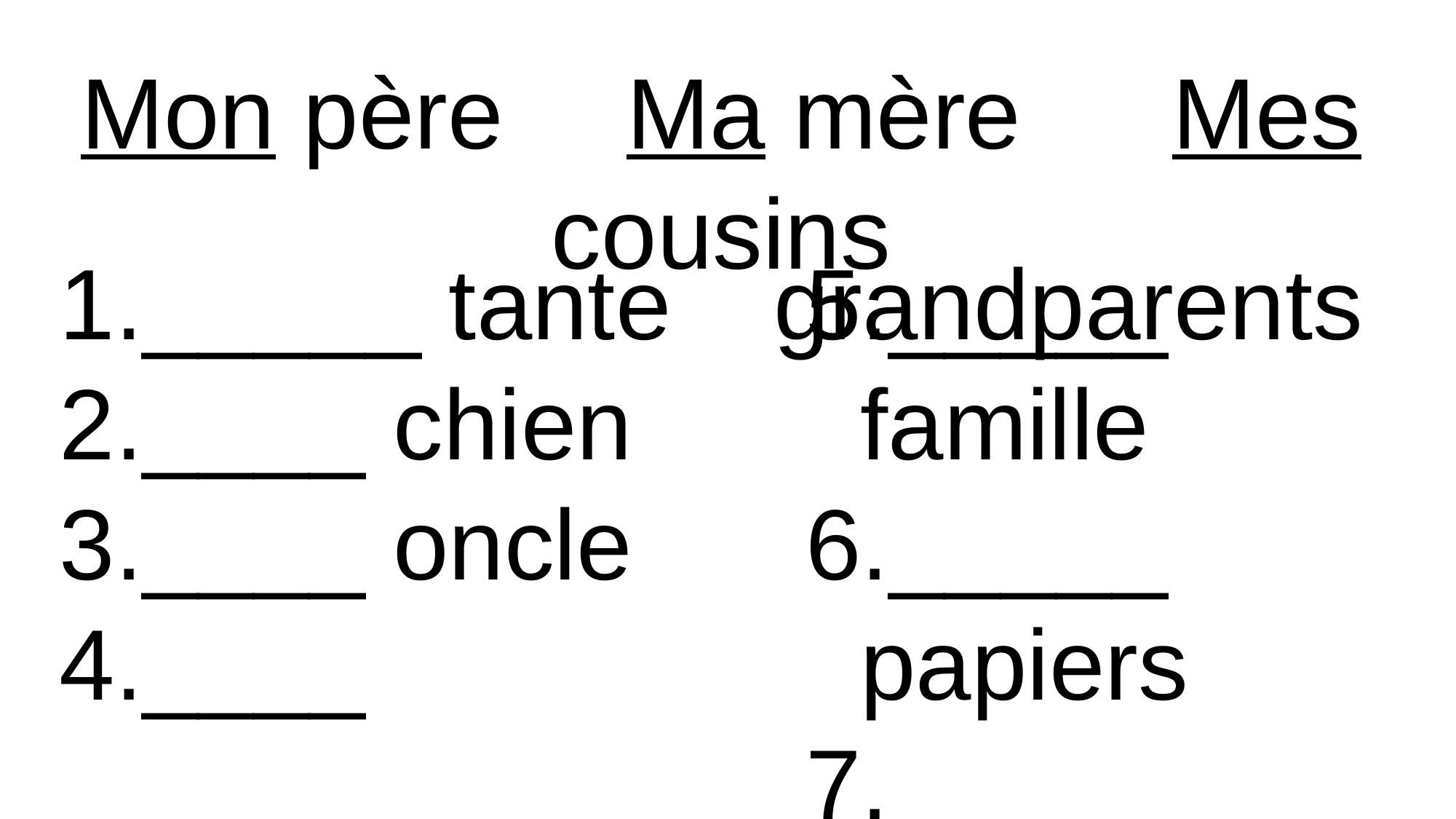

Mon père		Ma mère		Mes cousins
_____ famille
_____ papiers
______ livre
______ classe
_____ tante
____ chien
____ oncle
____ grandparents